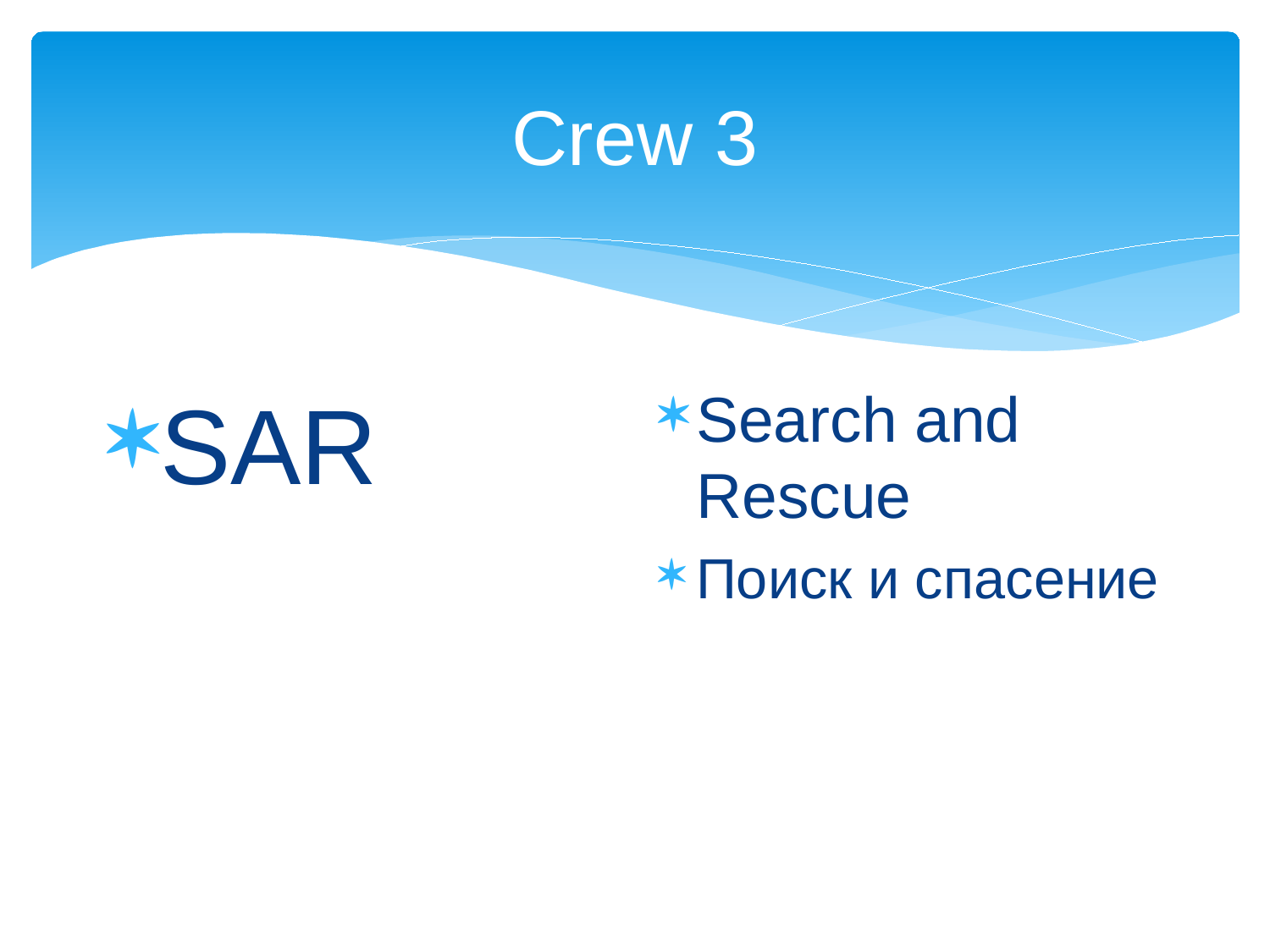

# Crew 3
SAR
Search and Rescue
Поиск и спасение